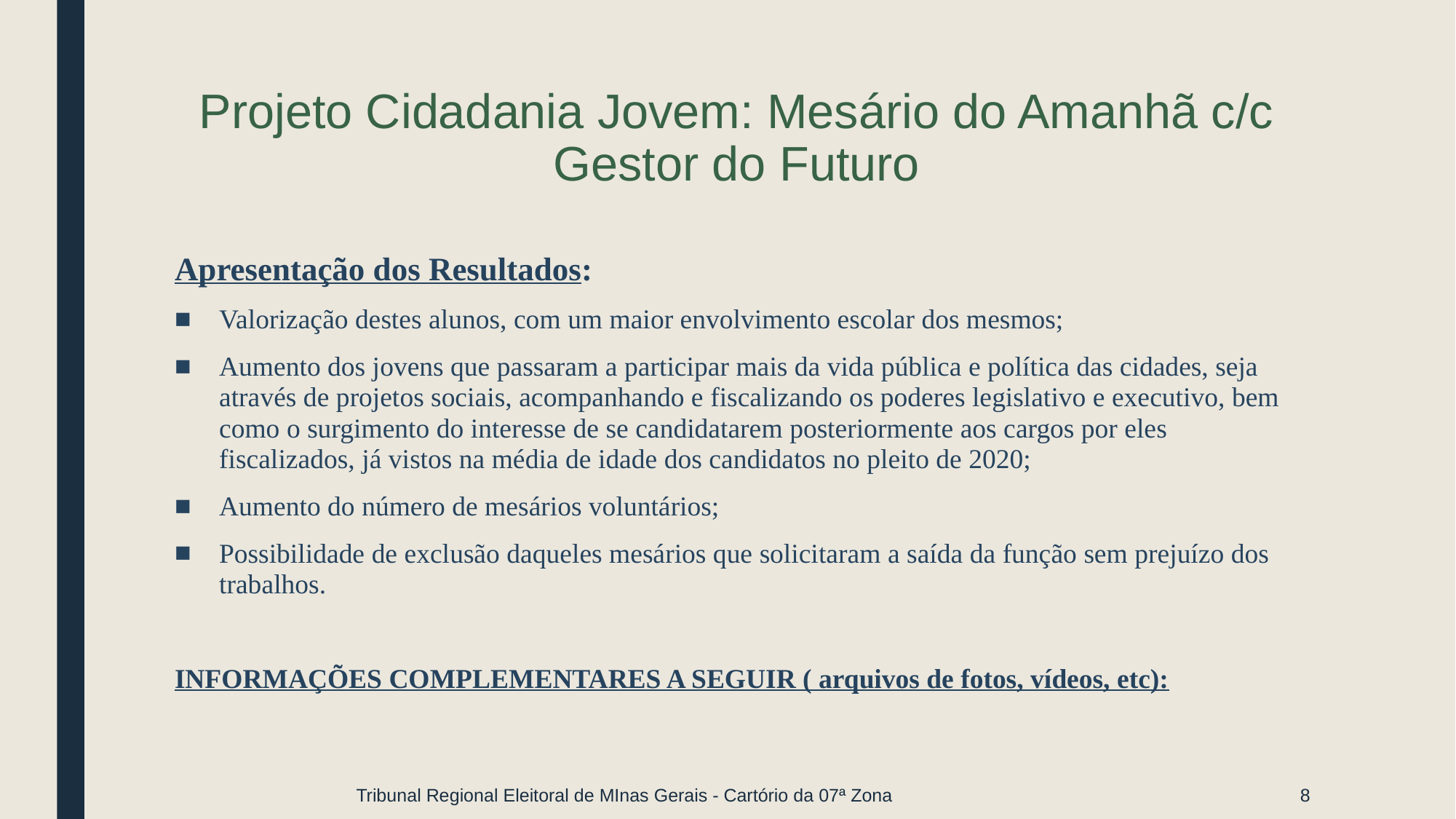

# Projeto Cidadania Jovem: Mesário do Amanhã c/c Gestor do Futuro
Apresentação dos Resultados:
Valorização destes alunos, com um maior envolvimento escolar dos mesmos;
Aumento dos jovens que passaram a participar mais da vida pública e política das cidades, seja através de projetos sociais, acompanhando e fiscalizando os poderes legislativo e executivo, bem como o surgimento do interesse de se candidatarem posteriormente aos cargos por eles fiscalizados, já vistos na média de idade dos candidatos no pleito de 2020;
Aumento do número de mesários voluntários;
Possibilidade de exclusão daqueles mesários que solicitaram a saída da função sem prejuízo dos trabalhos.

INFORMAÇÕES COMPLEMENTARES A SEGUIR ( arquivos de fotos, vídeos, etc):

Tribunal Regional Eleitoral de MInas Gerais - Cartório da 07ª Zona
8